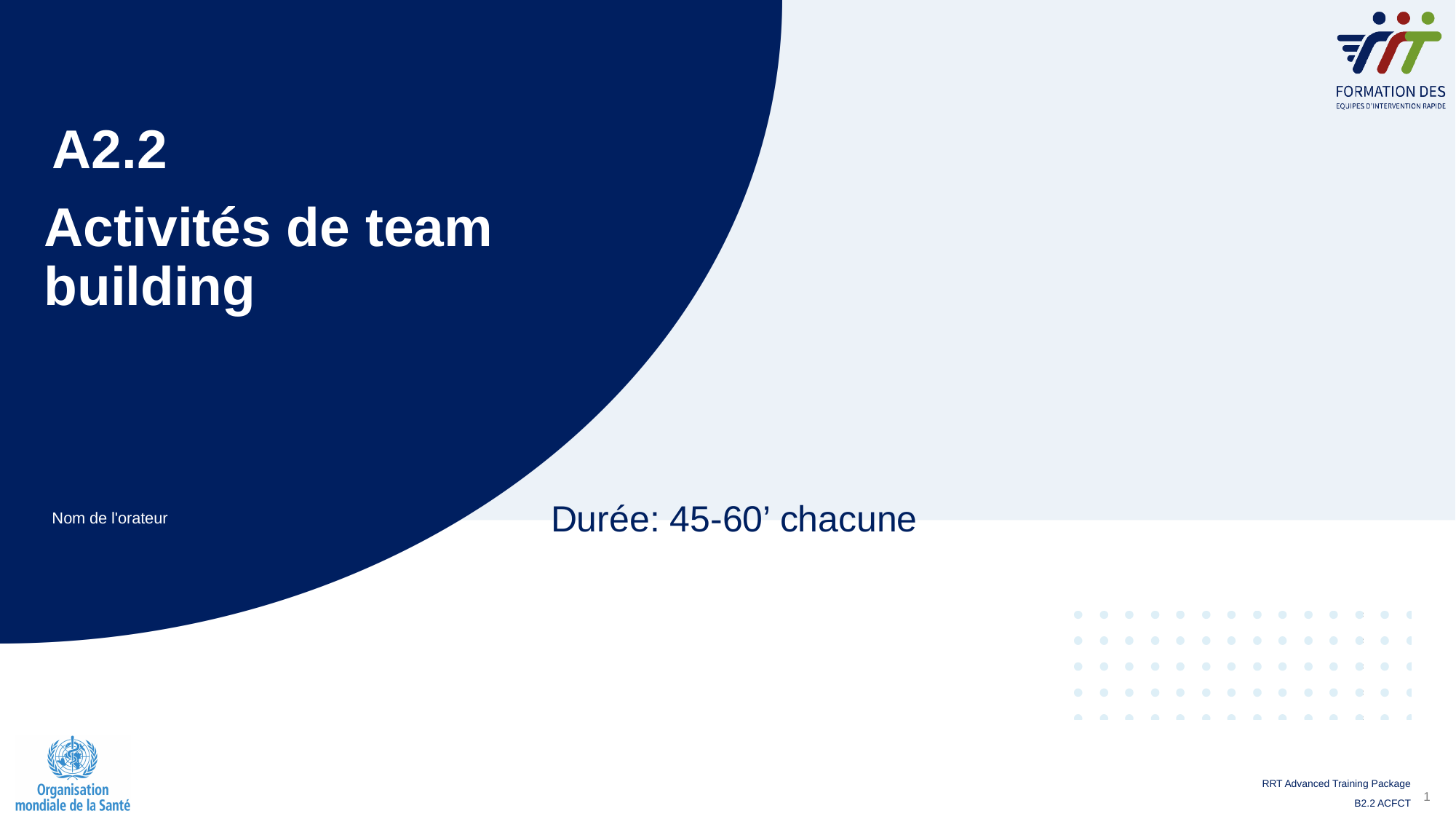

A2.2
# Activités de team building
Durée: 45-60’ chacune
Nom de l'orateur